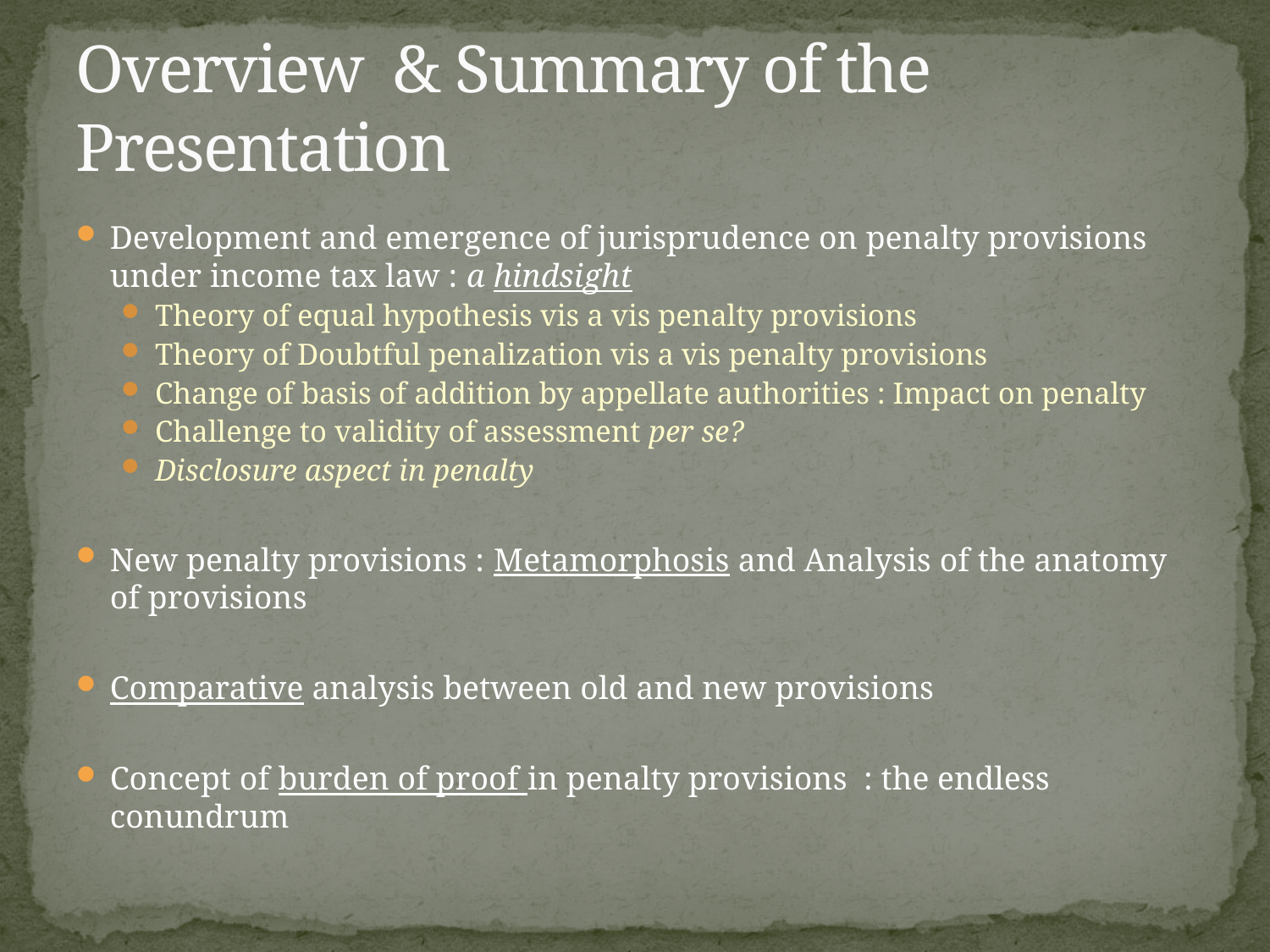

# Overview  & Summary of the Presentation
Development and emergence of jurisprudence on penalty provisions under income tax law : a hindsight
Theory of equal hypothesis vis a vis penalty provisions
Theory of Doubtful penalization vis a vis penalty provisions
Change of basis of addition by appellate authorities : Impact on penalty
Challenge to validity of assessment per se?
Disclosure aspect in penalty

New penalty provisions : Metamorphosis and Analysis of the anatomy of provisions

Comparative analysis between old and new provisions

Concept of burden of proof in penalty provisions  : the endless conundrum